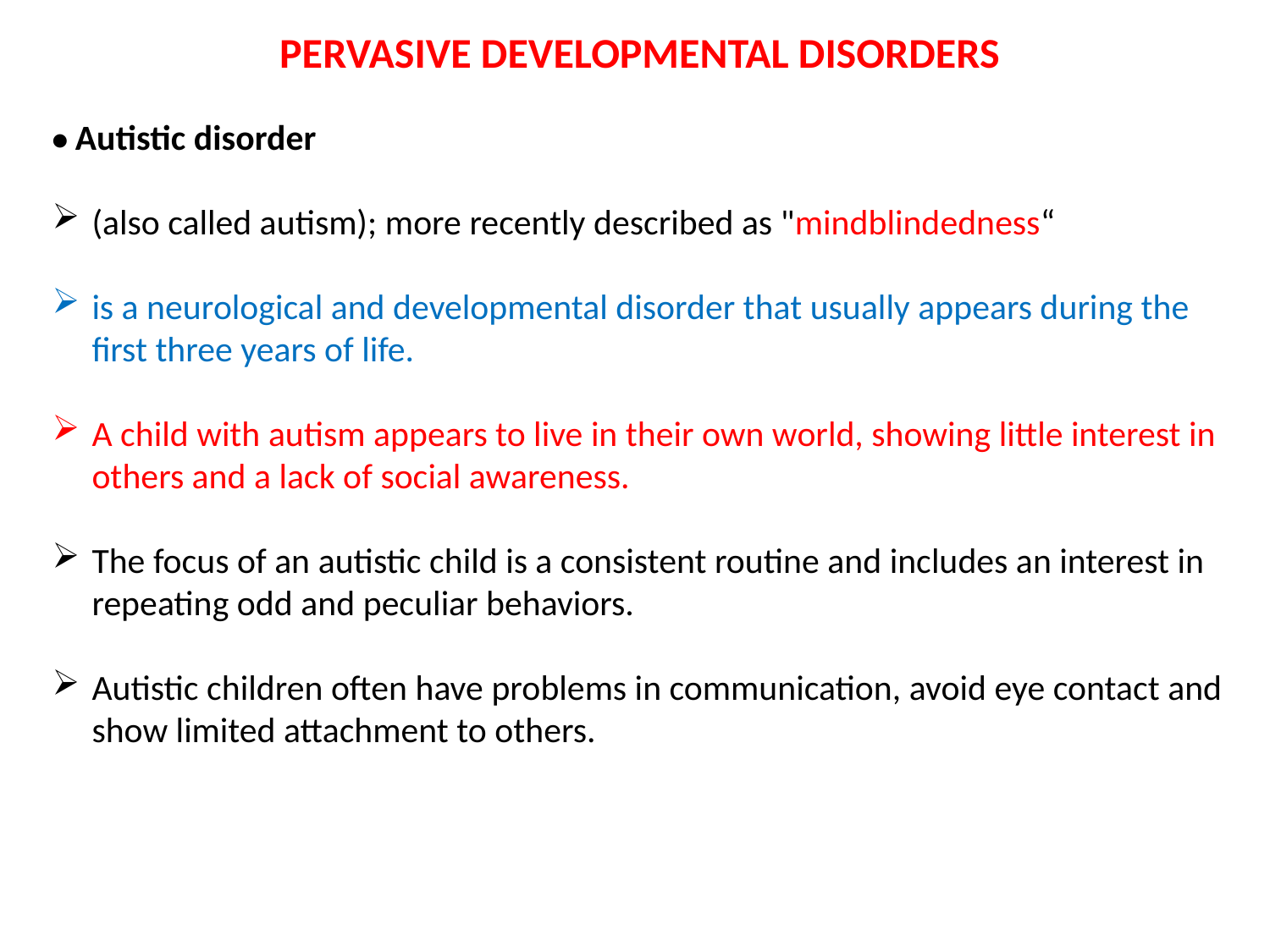

PERVASIVE DEVELOPMENTAL DISORDERS

• Autistic disorder

(also called autism); more recently described as "mindblindedness“

is a neurological and developmental disorder that usually appears during the first three years of life.

A child with autism appears to live in their own world, showing little interest in others and a lack of social awareness.

The focus of an autistic child is a consistent routine and includes an interest in repeating odd and peculiar behaviors.

Autistic children often have problems in communication, avoid eye contact and show limited attachment to others.